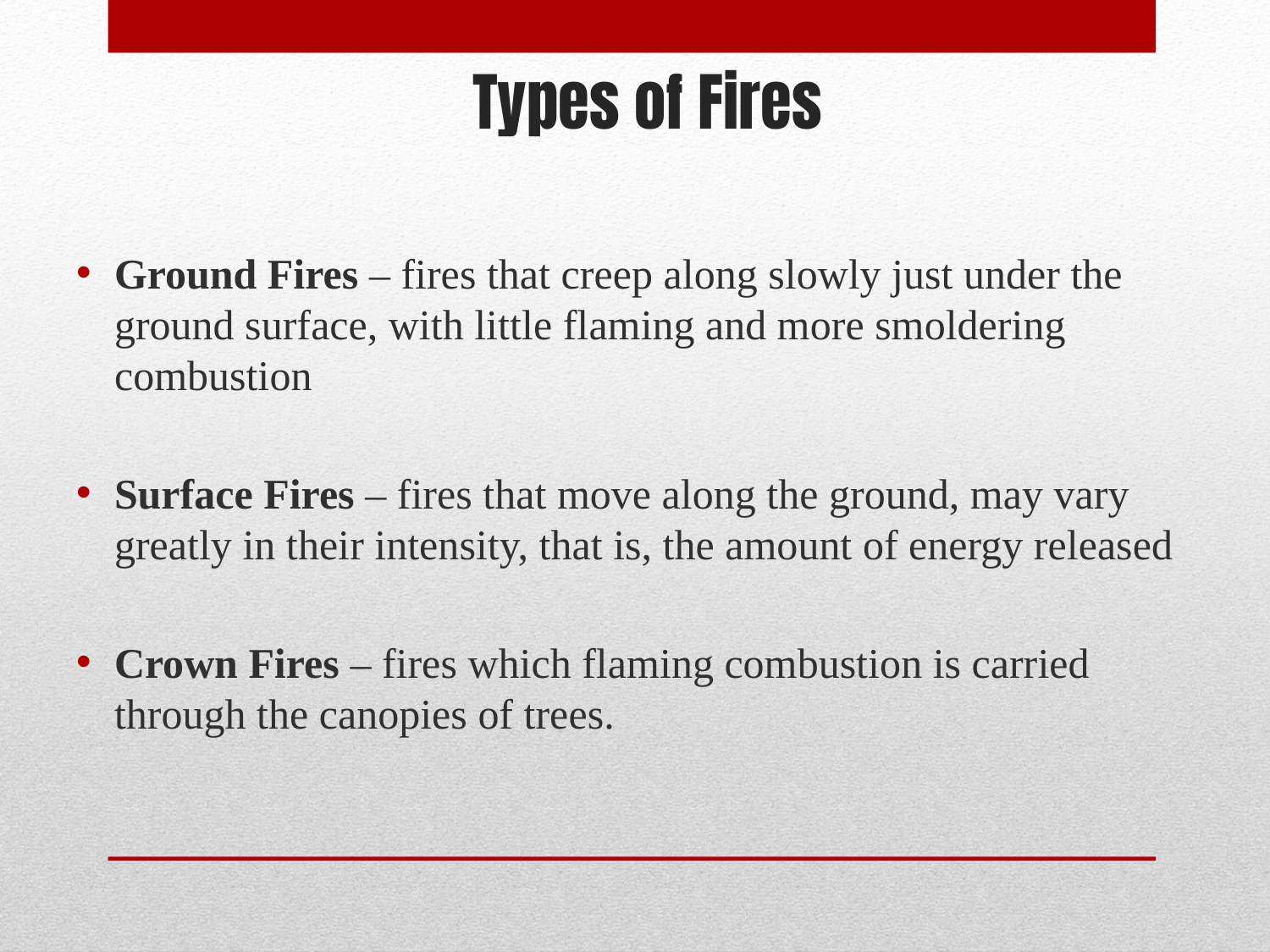

Types of Fires
Ground Fires – fires that creep along slowly just under the ground surface, with little flaming and more smoldering combustion

Surface Fires – fires that move along the ground, may vary greatly in their intensity, that is, the amount of energy released

Crown Fires – fires which flaming combustion is carried through the canopies of trees.